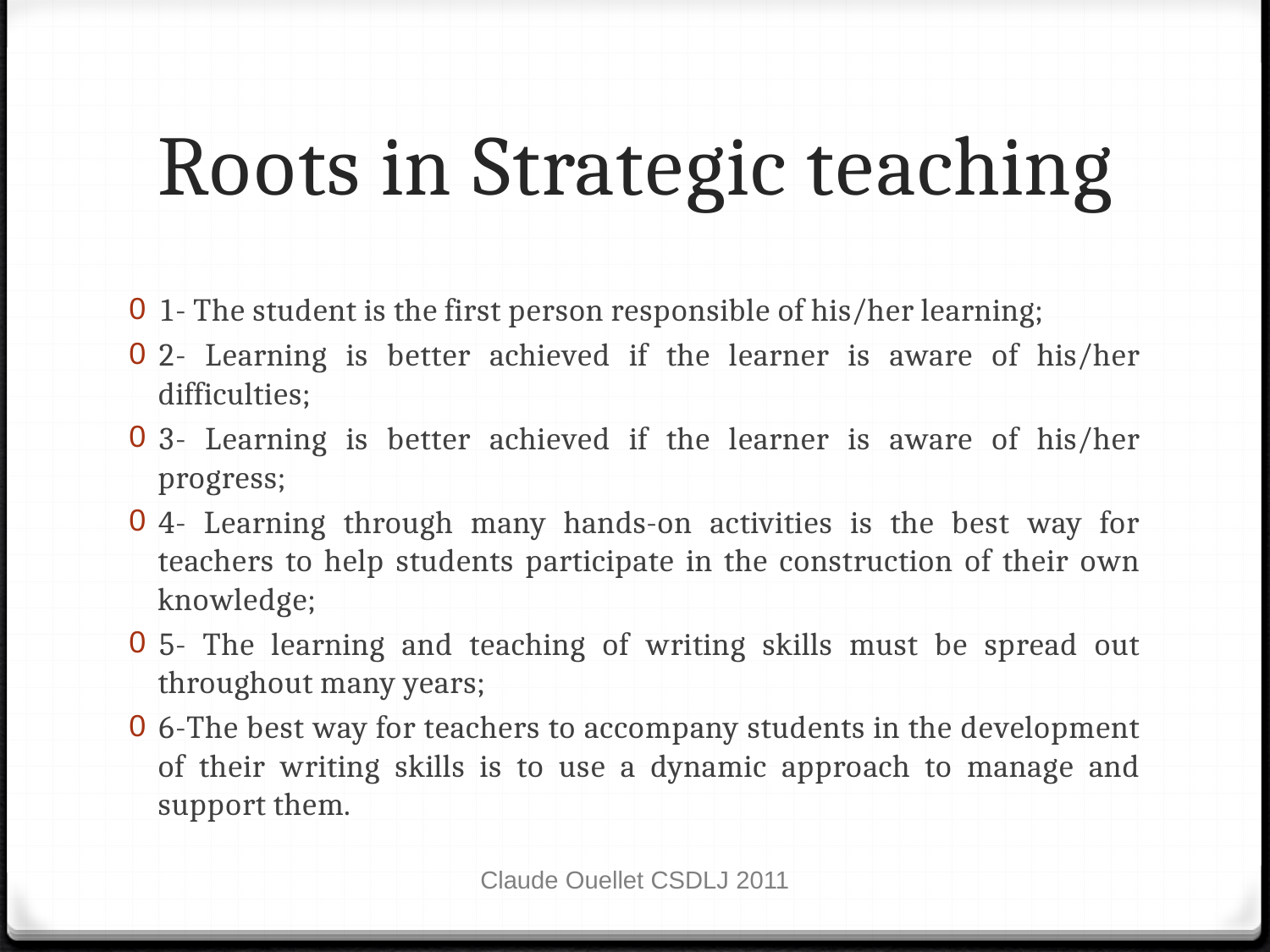

# Roots in Strategic teaching
1- The student is the first person responsible of his/her learning;
2- Learning is better achieved if the learner is aware of his/her difficulties;
3- Learning is better achieved if the learner is aware of his/her progress;
4- Learning through many hands-on activities is the best way for teachers to help students participate in the construction of their own knowledge;
5- The learning and teaching of writing skills must be spread out throughout many years;
6-The best way for teachers to accompany students in the development of their writing skills is to use a dynamic approach to manage and support them.

Claude Ouellet CSDLJ 2011